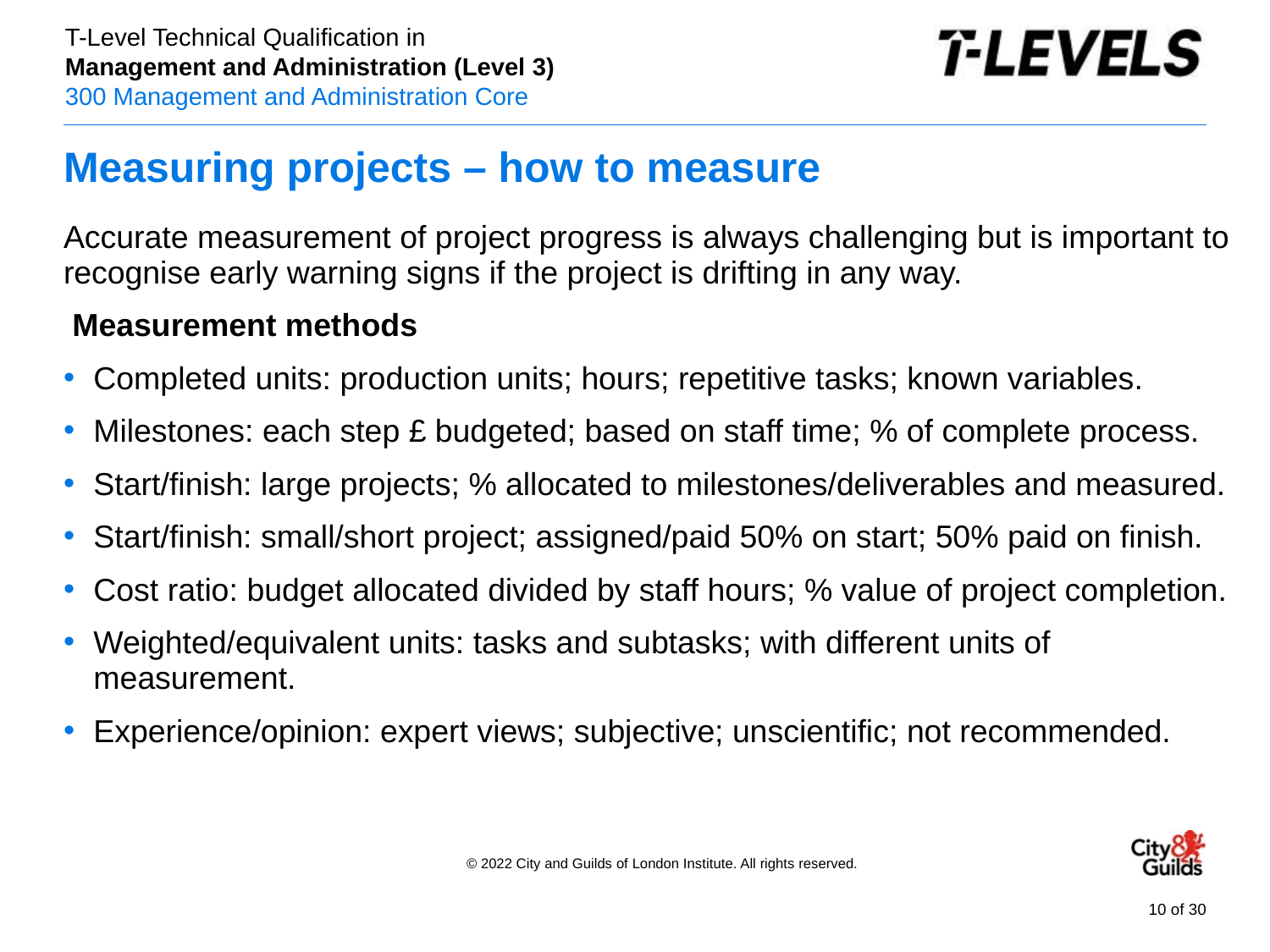

# Measuring projects – how to measure
Accurate measurement of project progress is always challenging but is important to recognise early warning signs if the project is drifting in any way.
 Measurement methods
Completed units: production units; hours; repetitive tasks; known variables.
Milestones: each step £ budgeted; based on staff time; % of complete process.
Start/finish: large projects; % allocated to milestones/deliverables and measured.
Start/finish: small/short project; assigned/paid 50% on start; 50% paid on finish.
Cost ratio: budget allocated divided by staff hours; % value of project completion.
Weighted/equivalent units: tasks and subtasks; with different units of measurement.
Experience/opinion: expert views; subjective; unscientific; not recommended.